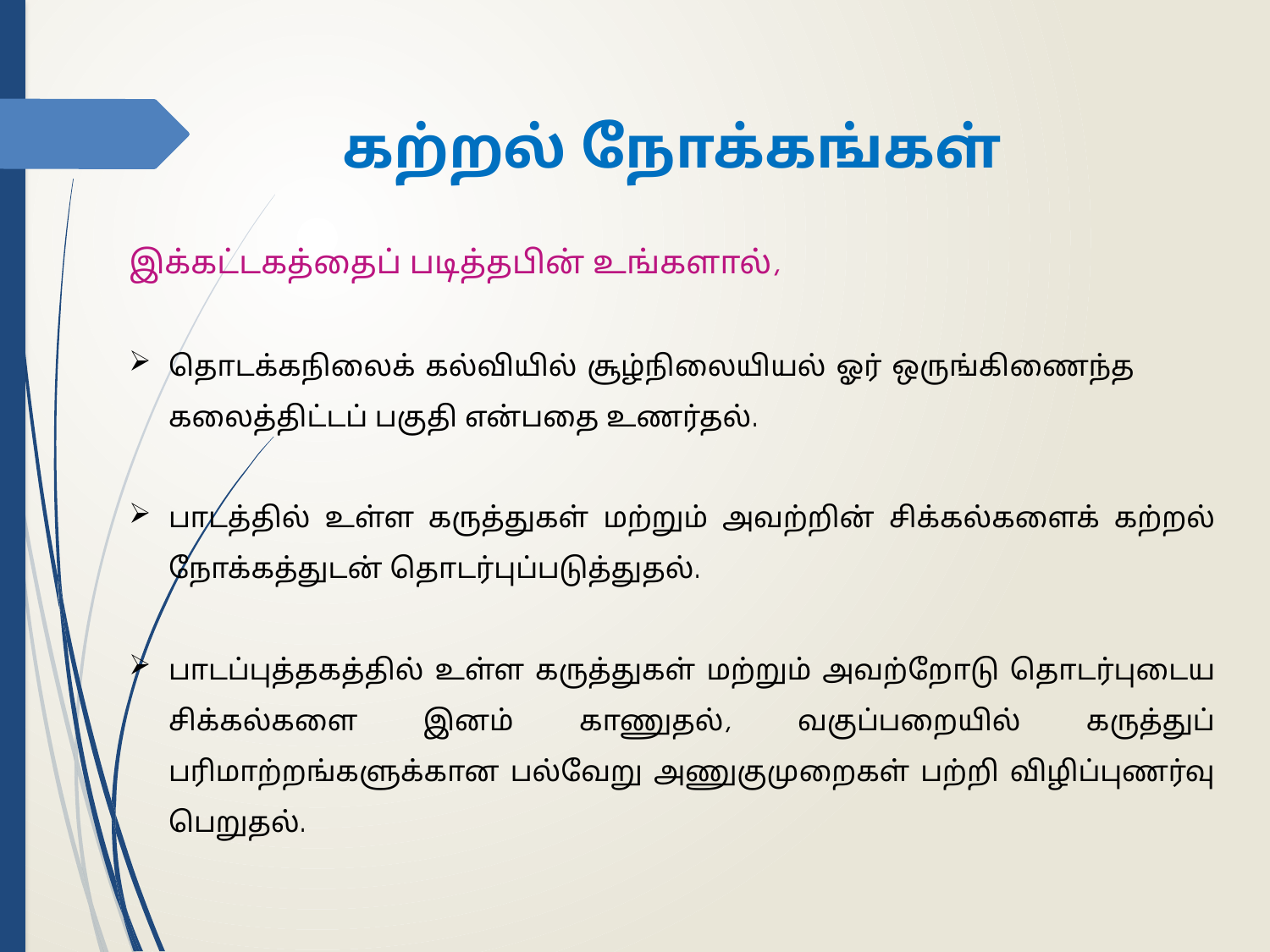

கற்றல் நோக்கங்கள்

இக்கட்டகத்தைப் படித்தபின் உங்களால்,

தொடக்கநிலைக் கல்வியில் சூழ்நிலையியல் ஓர் ஒருங்கிணைந்த         கலைத்திட்டப் பகுதி என்பதை உணர்தல்.

பாடத்தில் உள்ள கருத்துகள் மற்றும் அவற்றின் சிக்கல்களைக் கற்றல் நோக்கத்துடன் தொடர்புப்படுத்துதல்.

பாடப்புத்தகத்தில் உள்ள கருத்துகள் மற்றும் அவற்றோடு தொடர்புடைய சிக்கல்களை இனம் காணுதல், வகுப்பறையில் கருத்துப் பரிமாற்றங்களுக்கான பல்வேறு அணுகுமுறைகள் பற்றி விழிப்புணர்வு பெறுதல்.